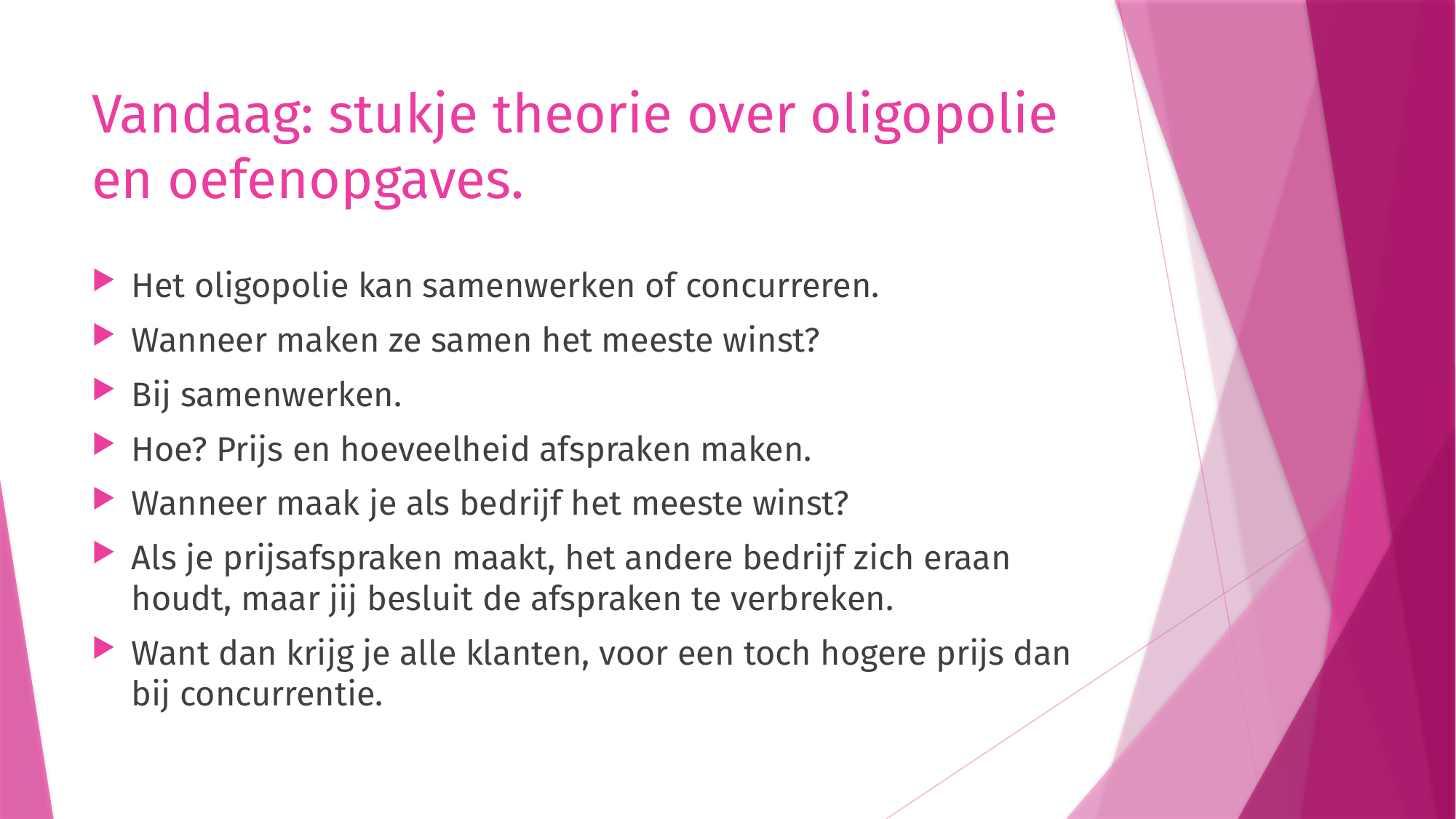

# Vandaag: stukje theorie over oligopolie en oefenopgaves.
Het oligopolie kan samenwerken of concurreren.
Wanneer maken ze samen het meeste winst?
Bij samenwerken.
Hoe? Prijs en hoeveelheid afspraken maken.
Wanneer maak je als bedrijf het meeste winst?
Als je prijsafspraken maakt, het andere bedrijf zich eraan houdt, maar jij besluit de afspraken te verbreken.
Want dan krijg je alle klanten, voor een toch hogere prijs dan bij concurrentie.